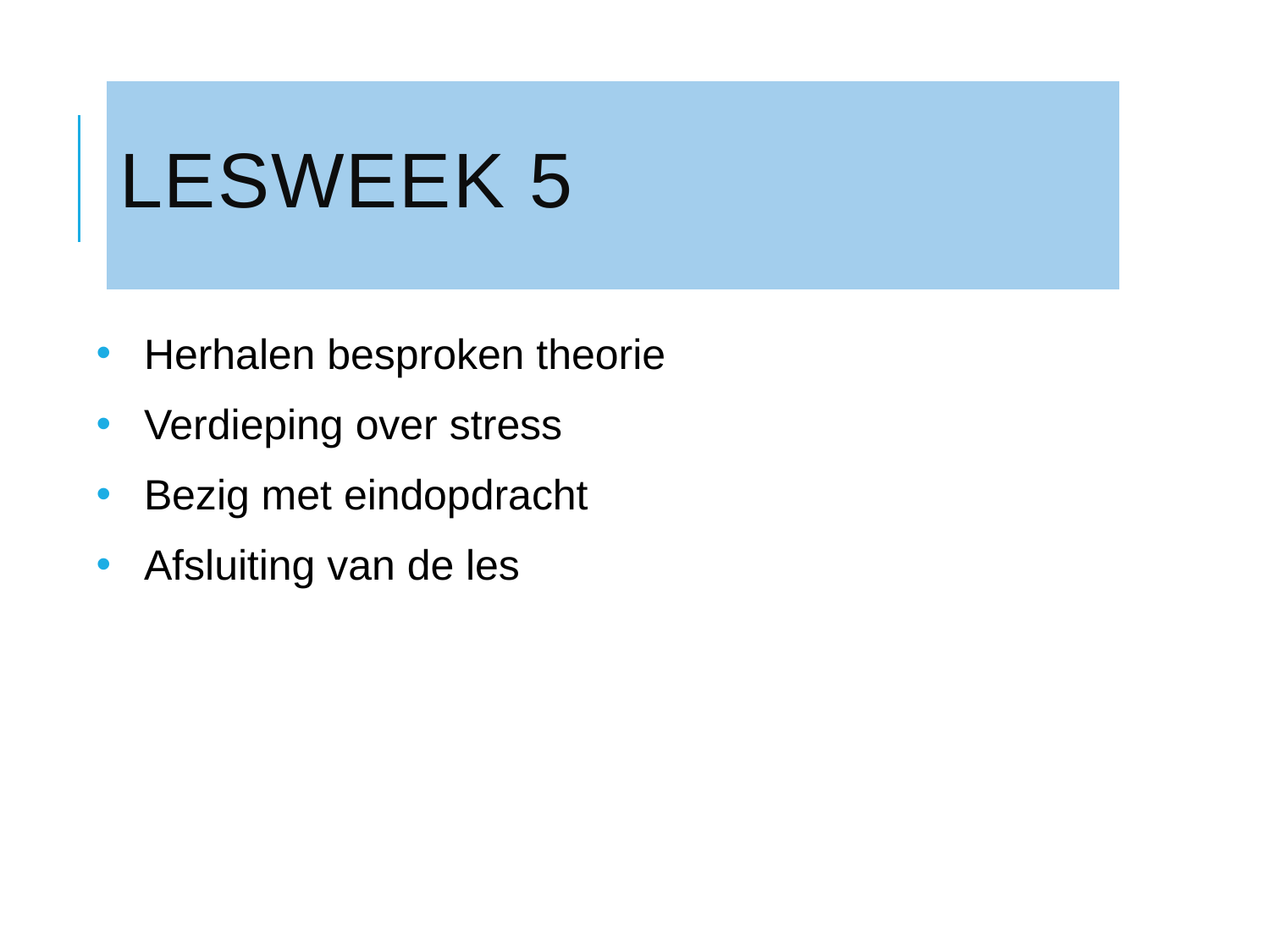

# Lesweek 5
Herhalen besproken theorie
Verdieping over stress
Bezig met eindopdracht
Afsluiting van de les